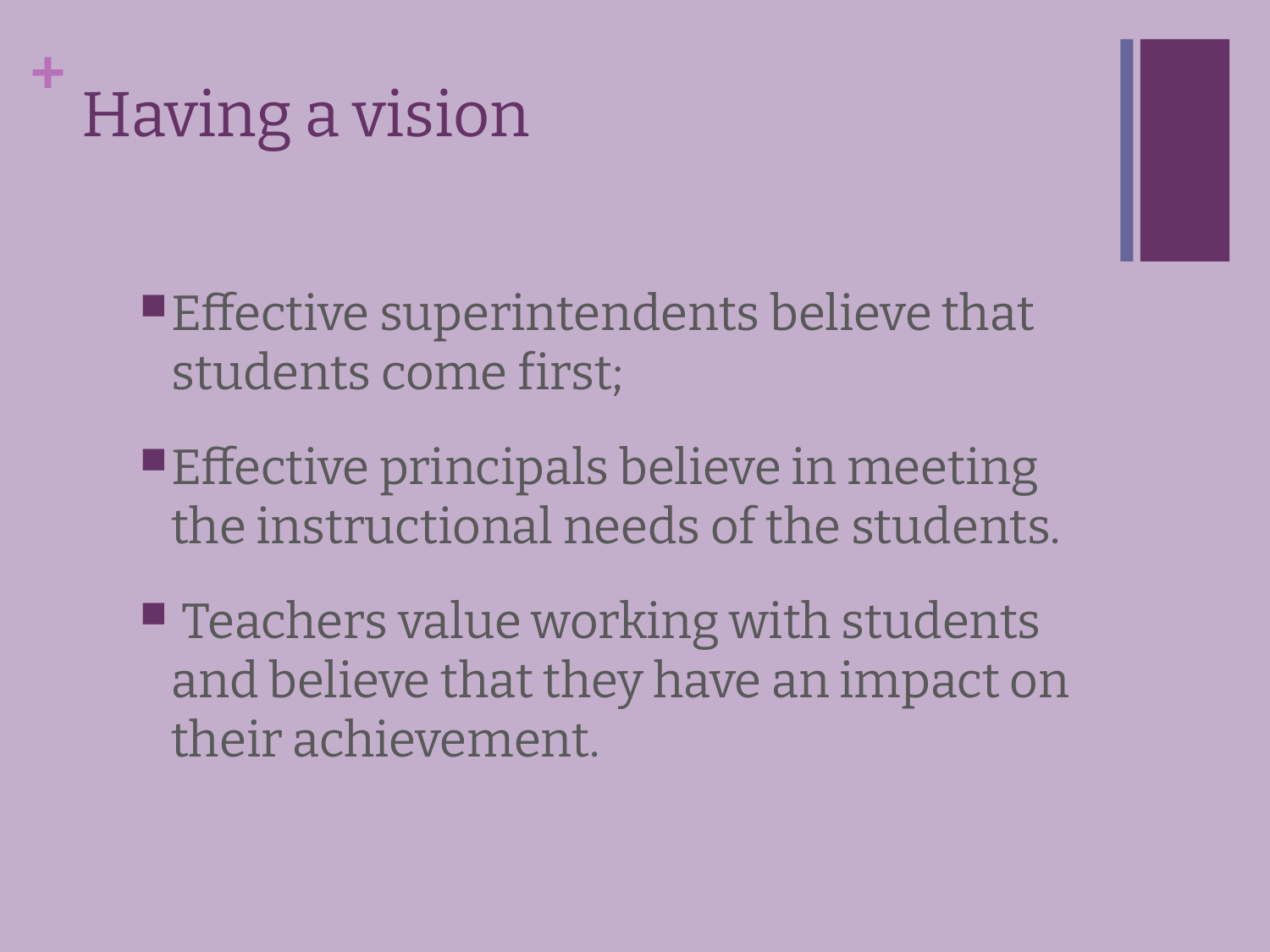

# Having a vision
Effective superintendents believe that students come first;
Effective principals believe in meeting the instructional needs of the students.
 Teachers value working with students and believe that they have an impact on their achievement.